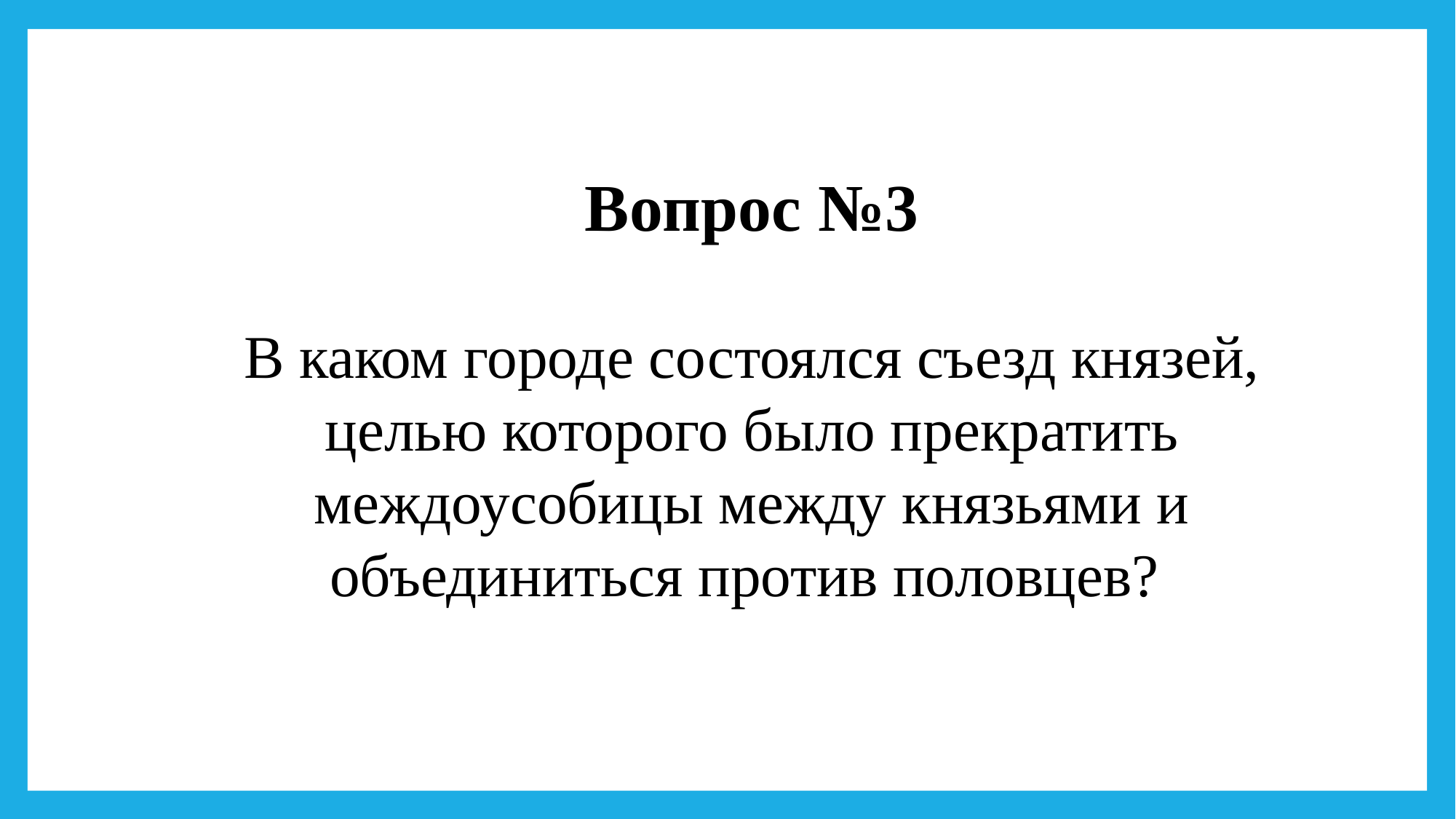

Вопрос №3

В каком городе состоялся съезд князей, целью которого было прекратить междоусобицы между князьями и объединиться против половцев?